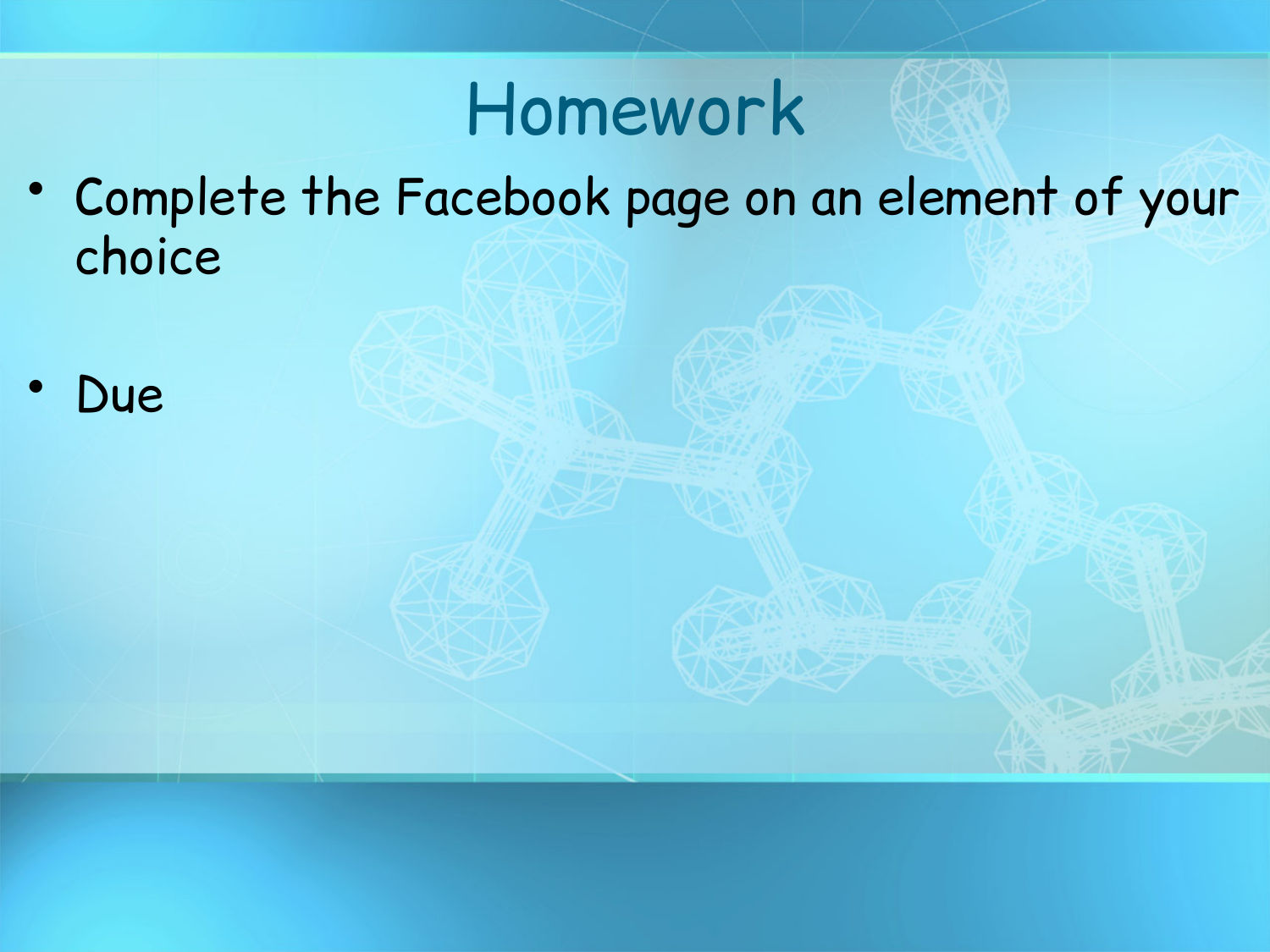

# Homework
Complete the Facebook page on an element of your choice

Due